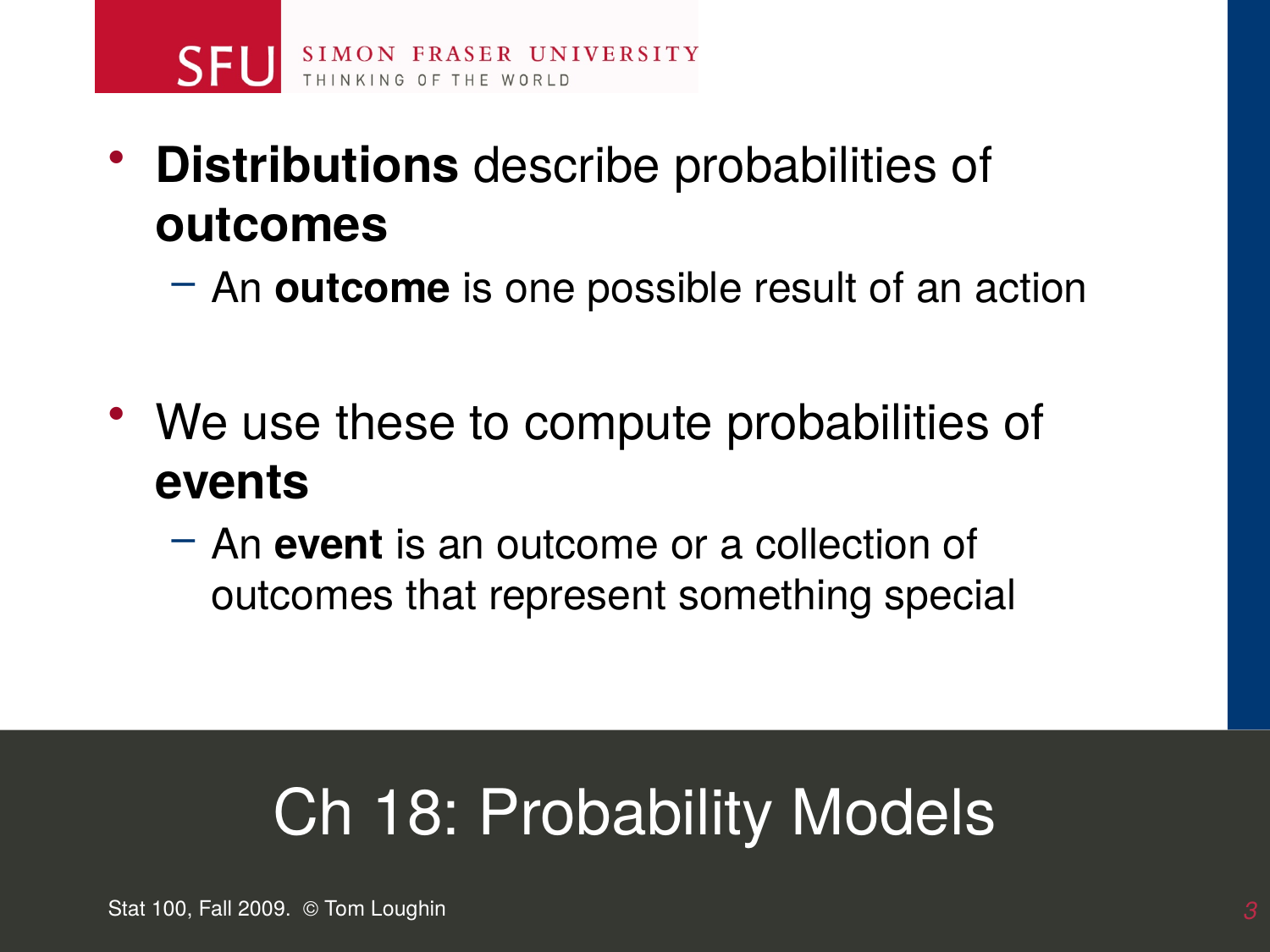

Distributions describe probabilities of outcomes
An outcome is one possible result of an action

We use these to compute probabilities of events
An event is an outcome or a collection of outcomes that represent something special

# Ch 18: Probability Models
Stat 100, Fall 2009.  © Tom Loughin
3